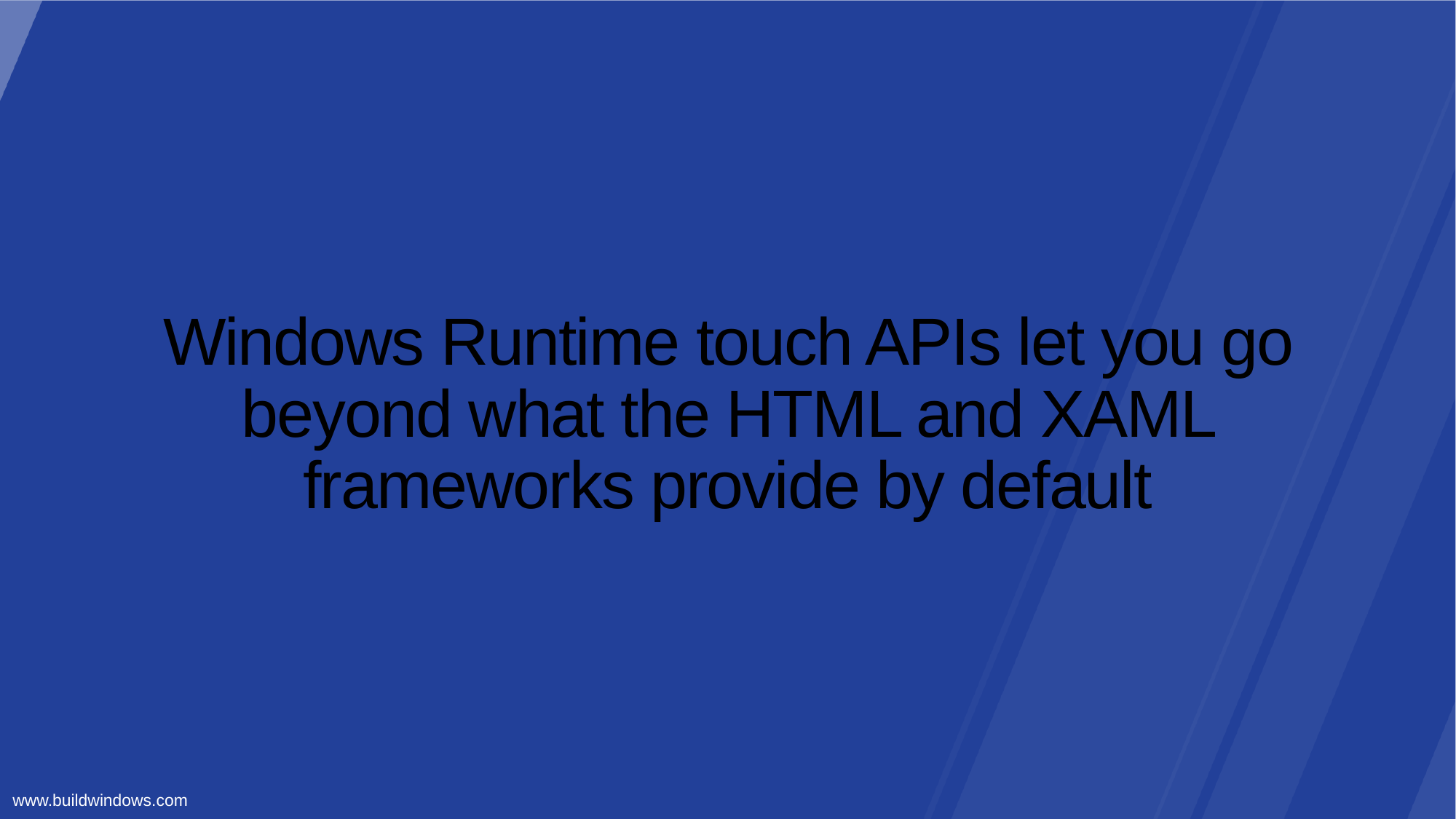

# Windows Runtime touch APIs let you go beyond what the HTML and XAML frameworks provide by default